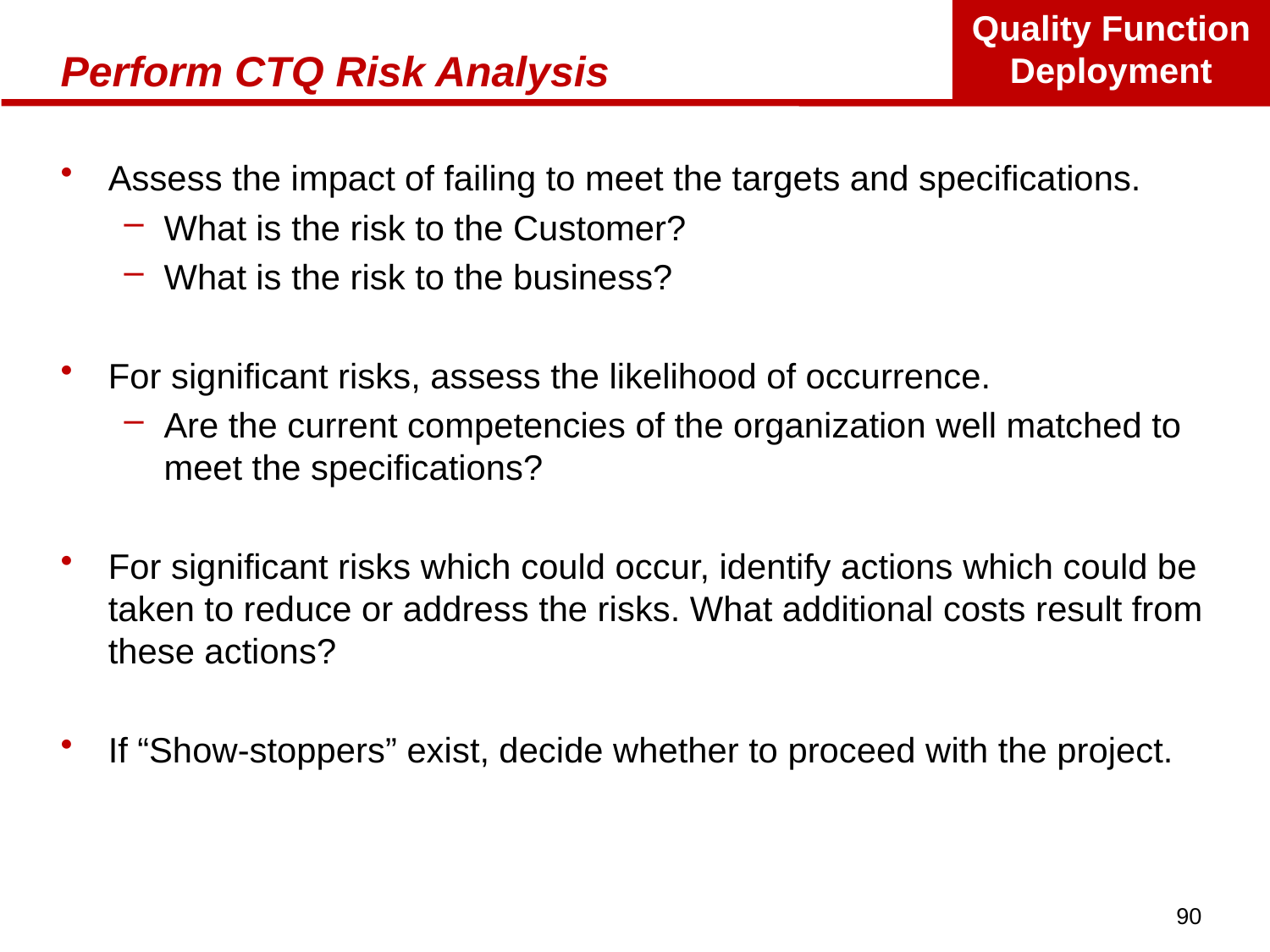

# Perform CTQ Risk Analysis
Assess the impact of failing to meet the targets and specifications.
What is the risk to the Customer?
What is the risk to the business?

For significant risks, assess the likelihood of occurrence.
Are the current competencies of the organization well matched to meet the specifications?

For significant risks which could occur, identify actions which could be taken to reduce or address the risks. What additional costs result from these actions?

If “Show-stoppers” exist, decide whether to proceed with the project.